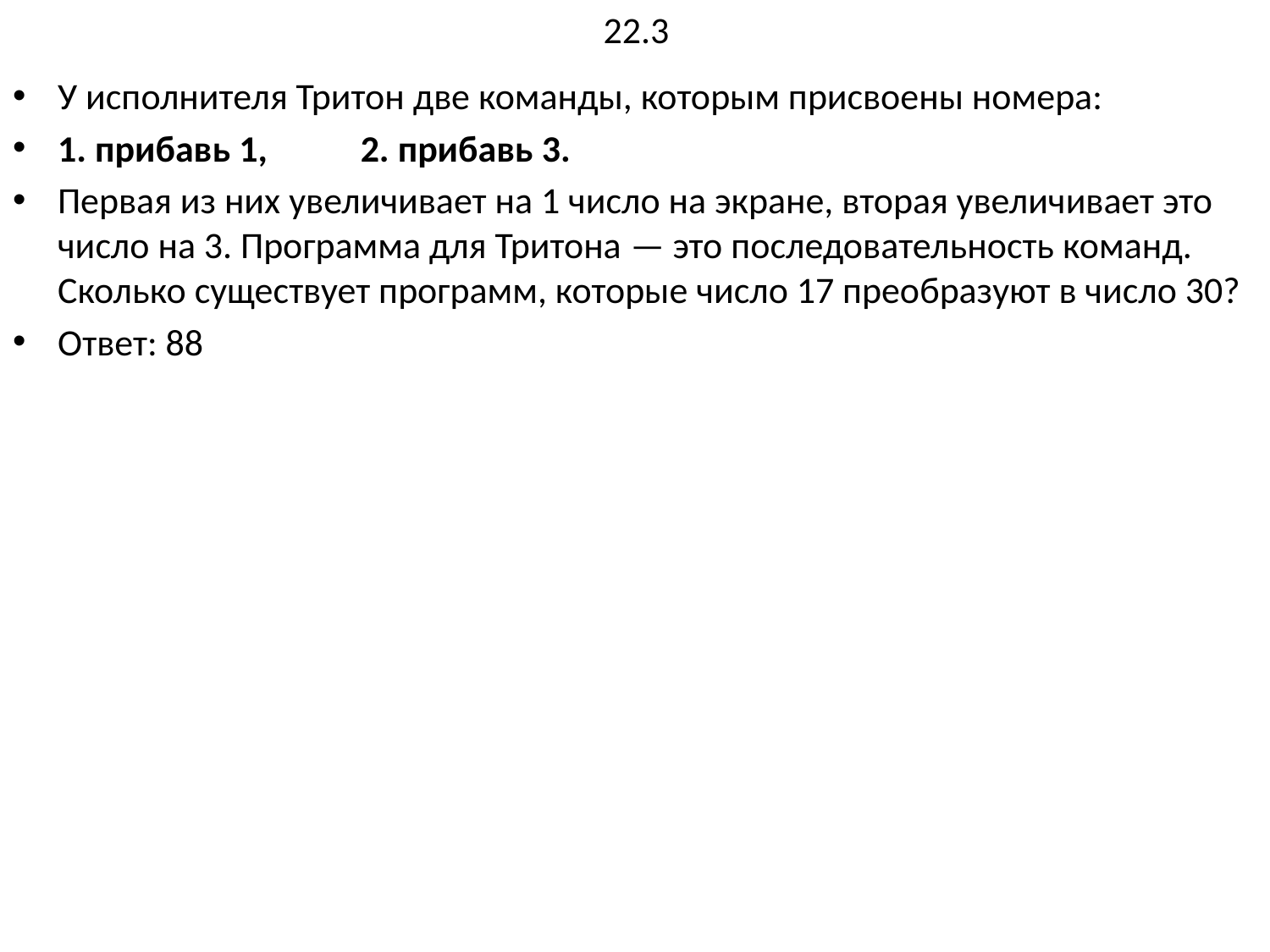

# 22.3
У исполнителя Тритон две команды, которым присвоены номера:
1. прибавь 1,           2. прибавь 3.
Первая из них увеличивает на 1 число на экране, вторая увеличивает это число на 3. Программа для Тритона — это последовательность команд. Сколько существует программ, которые число 17 преобразуют в число 30?
Ответ: 88